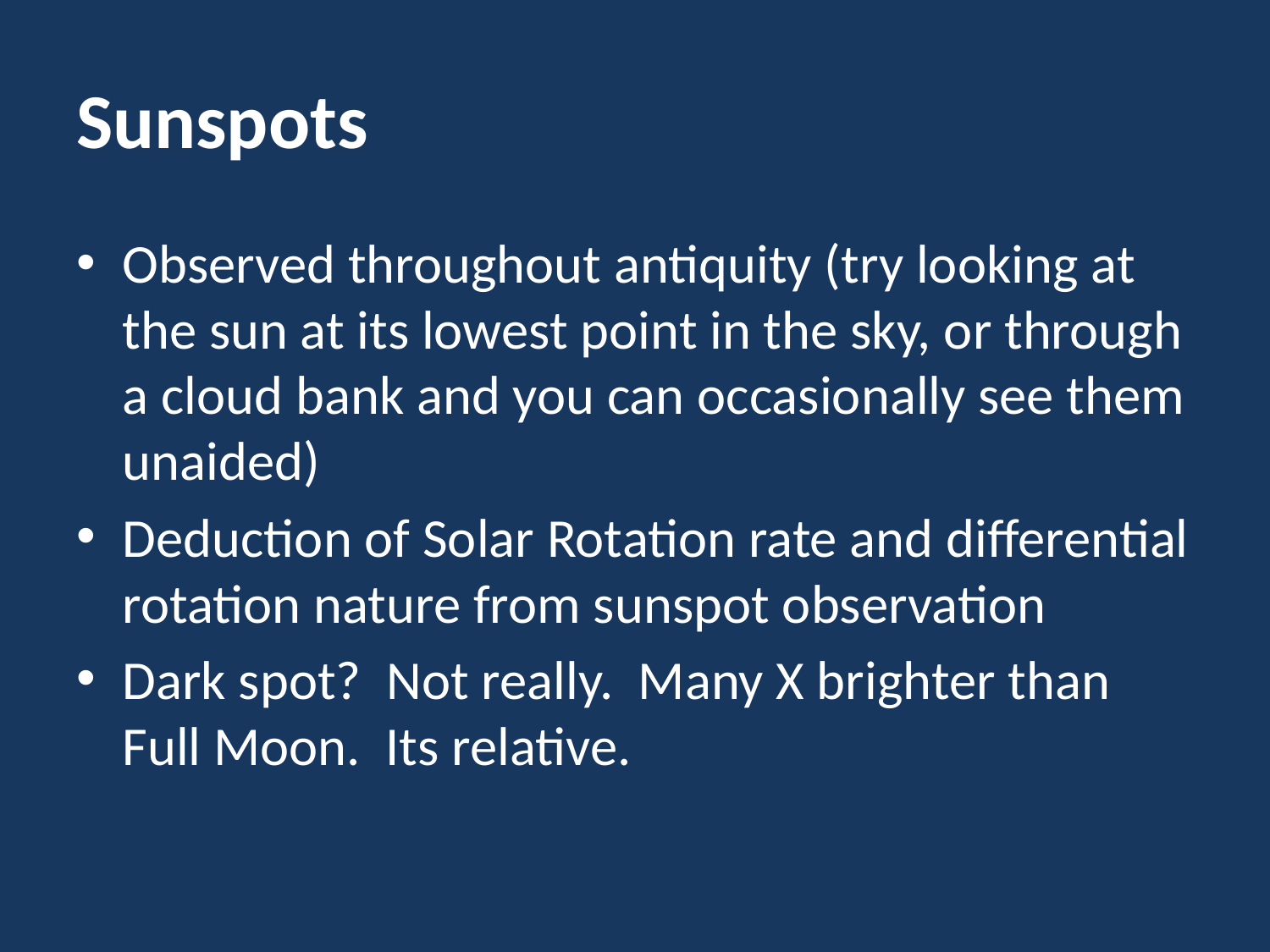

# Sunspots
Observed throughout antiquity (try looking at the sun at its lowest point in the sky, or through a cloud bank and you can occasionally see them unaided)
Deduction of Solar Rotation rate and differential rotation nature from sunspot observation
Dark spot?  Not really.  Many X brighter than Full Moon.  Its relative.